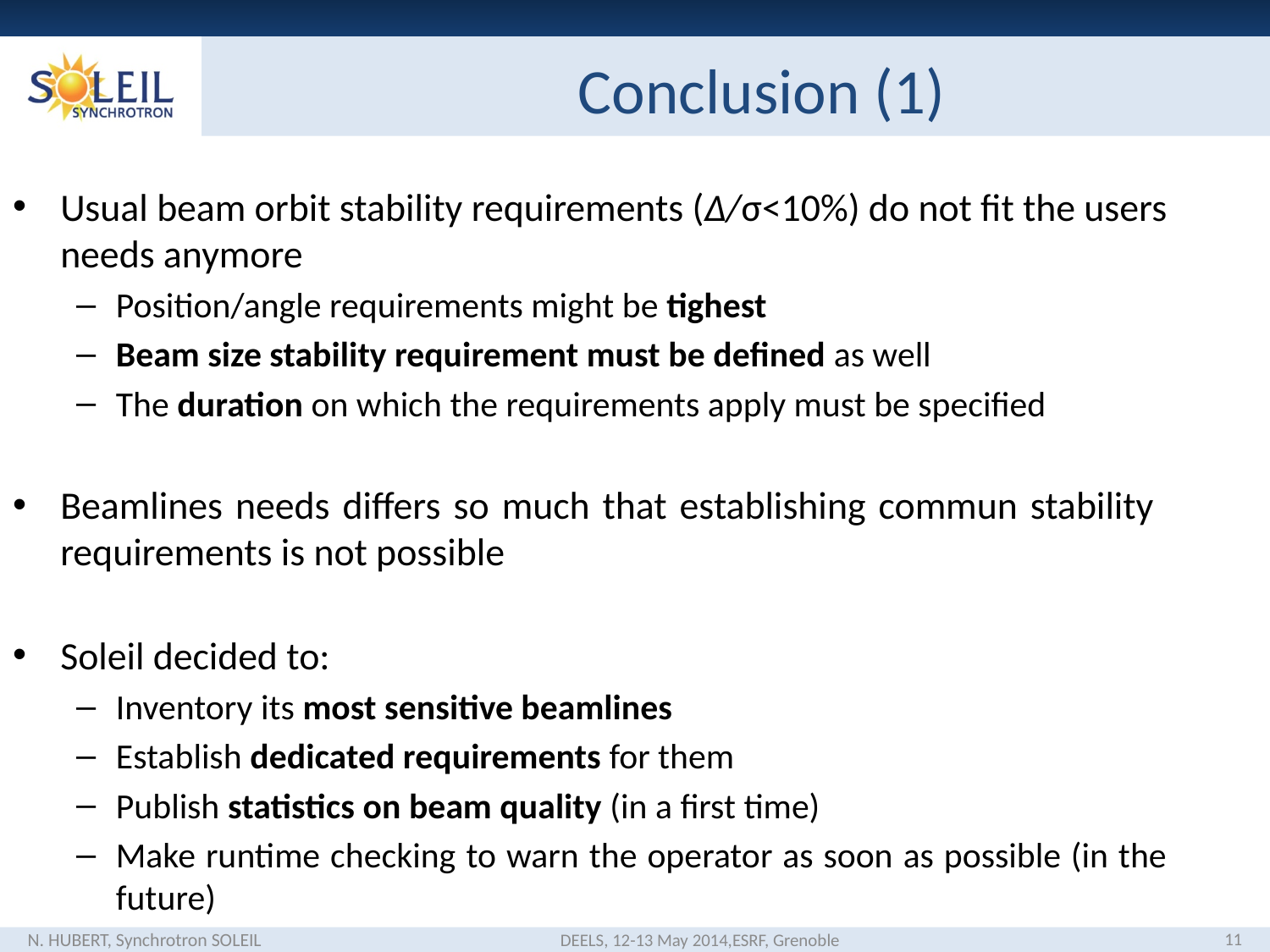

# Conclusion (1)
Usual beam orbit stability requirements (Δ/σ<10%) do not fit the users needs anymore
Position/angle requirements might be tighest
Beam size stability requirement must be defined as well
The duration on which the requirements apply must be specified

Beamlines needs differs so much that establishing commun stability  requirements is not possible

Soleil decided to:
Inventory its most sensitive beamlines
Establish dedicated requirements for them
Publish statistics on beam quality (in a first time)
Make runtime checking to warn the operator as soon as possible (in the future)

11
N. HUBERT, Synchrotron SOLEIL
DEELS, 12-13 May 2014,ESRF, Grenoble